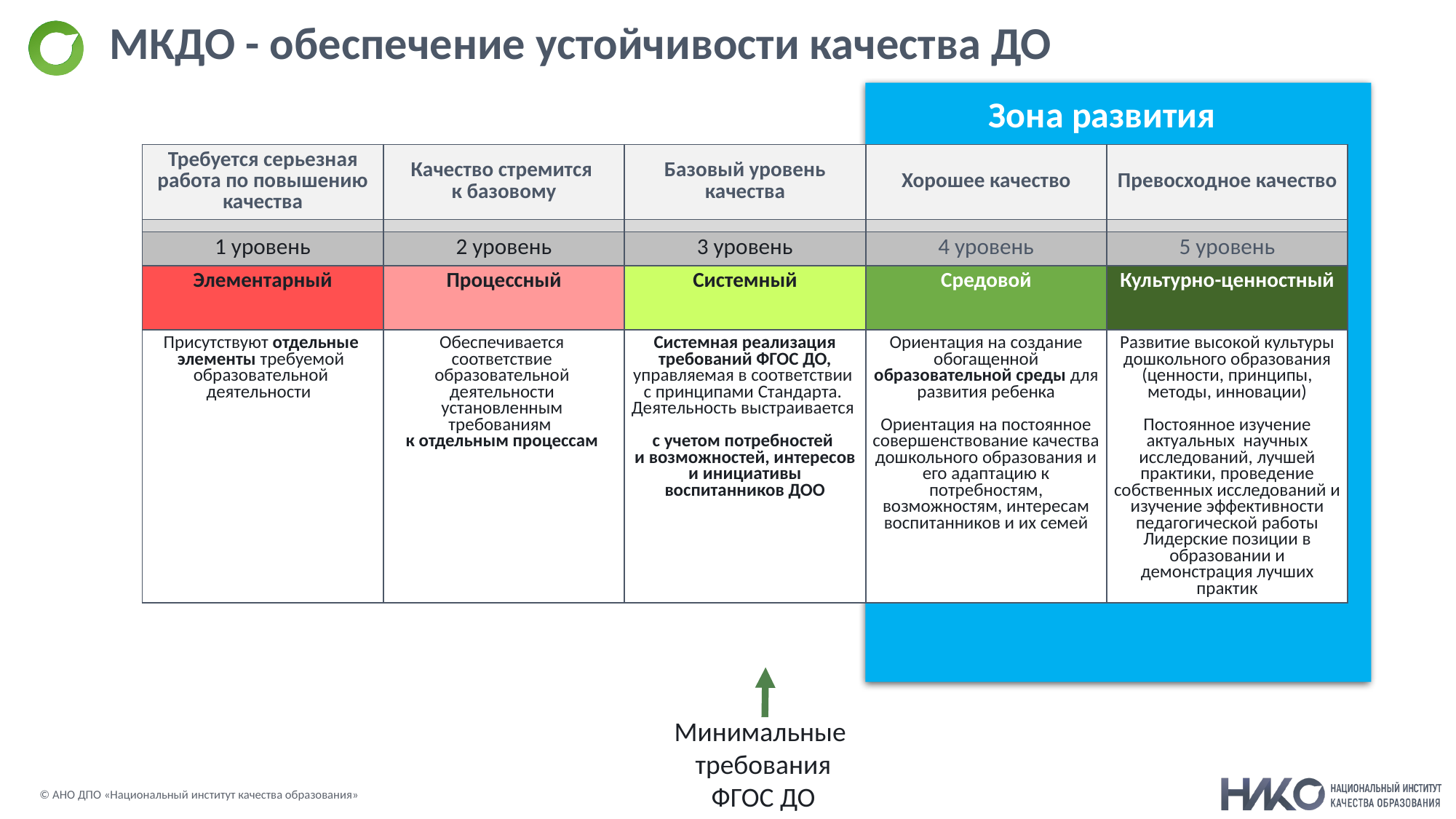

# МКДО - обеспечение устойчивости качества ДО
Сис
Зона развития
| Требуется серьезная работа по повышению качества | Качество стремится к базовому | Базовый уровень качества | Хорошее качество | Превосходное качество |
| --- | --- | --- | --- | --- |
|  |  |  |  |  |
| 1 уровень | 2 уровень | 3 уровень | 4 уровень | 5 уровень |
| Элементарный | Процессный | Системный | Средовой | Культурно-ценностный |
| Присутствуют отдельные элементы требуемой образовательной деятельности | Обеспечивается соответствие образовательной деятельности установленным требованиям к отдельным процессам | Системная реализация требований ФГОС ДО, управляемая в соответствии с принципами Стандарта. Деятельность выстраивается с учетом потребностей и возможностей, интересов и инициативы воспитанников ДОО | Ориентация на создание обогащенной образовательной среды для развития ребенка Ориентация на постоянное совершенствование качества дошкольного образования и его адаптацию к потребностям, возможностям, интересам воспитанников и их семей | Развитие высокой культуры дошкольного образования (ценности, принципы, методы, инновации) Постоянное изучение актуальных научных исследований, лучшей практики, проведение собственных исследований и изучение эффективности педагогической работы Лидерские позиции в образовании и демонстрация лучших практик |
Минимальные
требования
ФГОС ДО